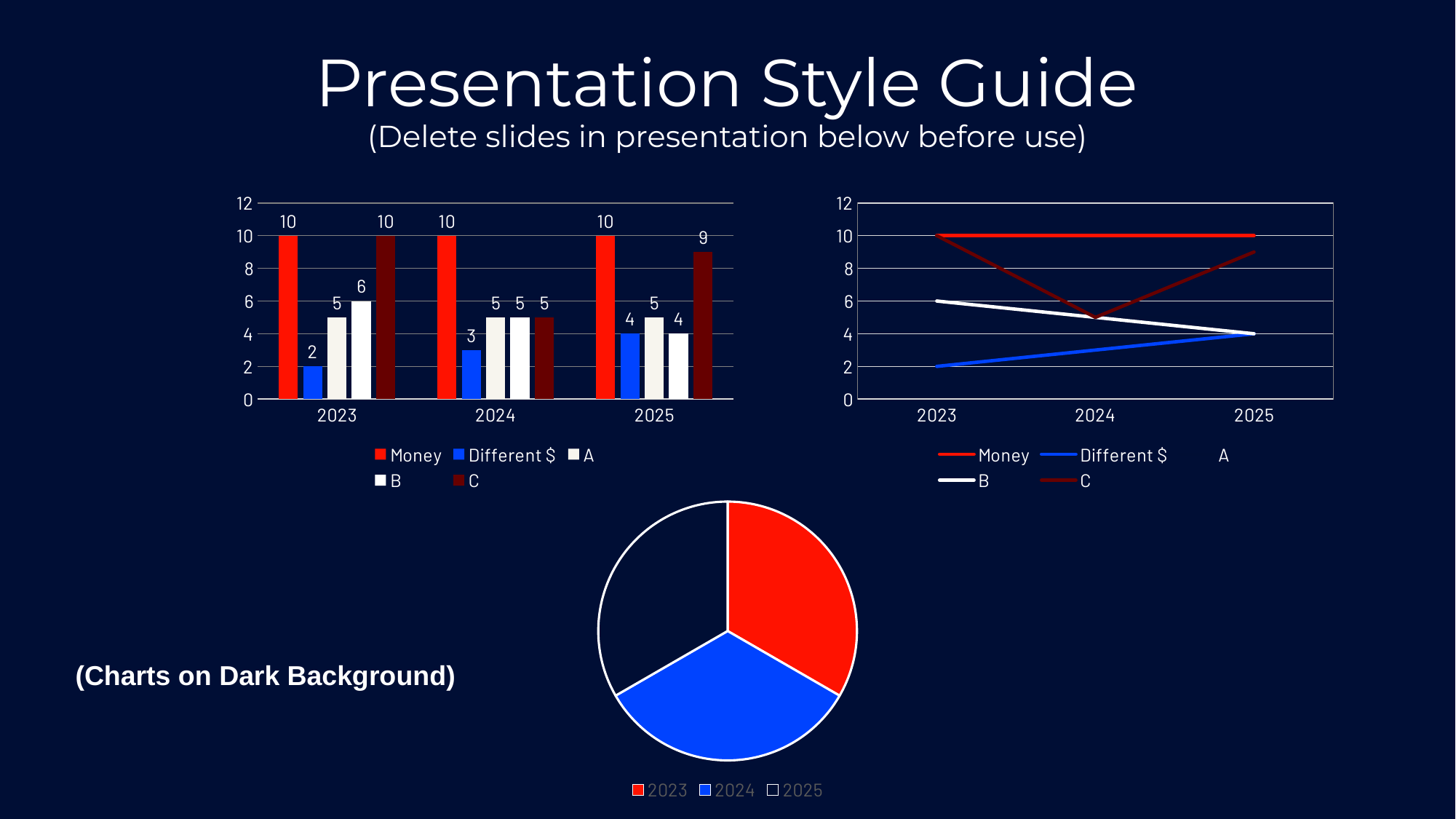

# Presentation Style Guide (Delete slides in presentation below before use)

### Chart

| Category | Money | Different $ | A | B | C |
|---|---|---|---|---|---|
| 2023 | 10.0 | 2.0 | 5.0 | 6.0 | 10.0 |
| 2024 | 10.0 | 3.0 | 5.0 | 5.0 | 5.0 |
| 2025 | 10.0 | 4.0 | 5.0 | 4.0 | 9.0 |

### Chart

| Category | Money | Different $ | A | B | C |
|---|---|---|---|---|---|
| 2023 | 10.0 | 2.0 | 5.0 | 6.0 | 10.0 |
| 2024 | 10.0 | 3.0 | 5.0 | 5.0 | 5.0 |
| 2025 | 10.0 | 4.0 | 5.0 | 4.0 | 9.0 |

### Chart

| Category | Money | Different $ | A | B | C |
|---|---|---|---|---|---|
| 2023 | 10.0 | 2.0 | 5.0 | 6.0 | 10.0 |
| 2024 | 10.0 | 3.0 | 5.0 | 5.0 | 5.0 |
| 2025 | 10.0 | 4.0 | 5.0 | 4.0 | 9.0 |
(Charts on Dark Background)